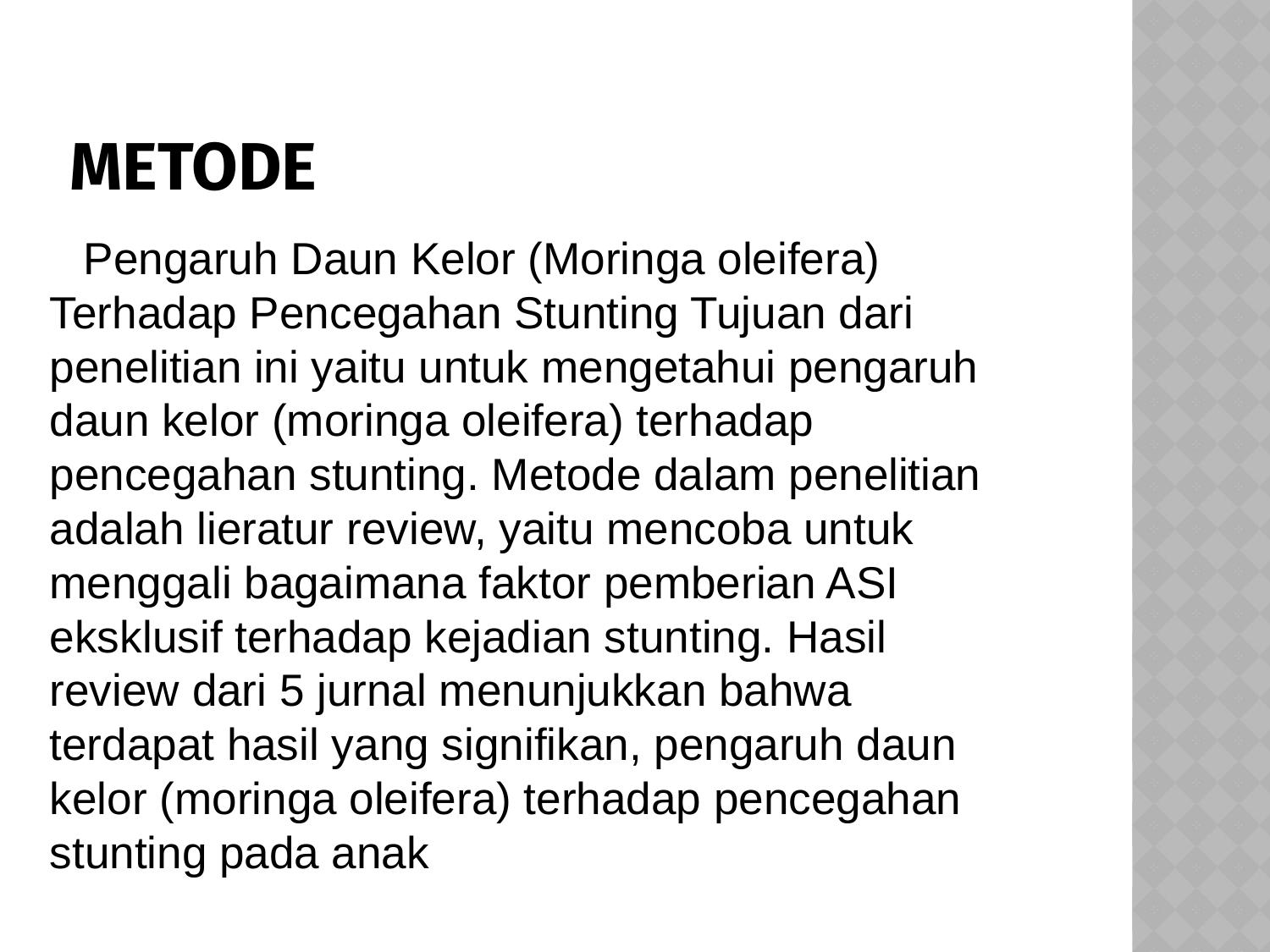

# metode
      Pengaruh Daun Kelor (Moringa oleifera) Terhadap Pencegahan Stunting Tujuan dari penelitian ini yaitu untuk mengetahui pengaruh daun kelor (moringa oleifera) terhadap pencegahan stunting. Metode dalam penelitian adalah lieratur review, yaitu mencoba untuk menggali bagaimana faktor pemberian ASI eksklusif terhadap kejadian stunting. Hasil review dari 5 jurnal menunjukkan bahwa terdapat hasil yang signifikan, pengaruh daun kelor (moringa oleifera) terhadap pencegahan stunting pada anak